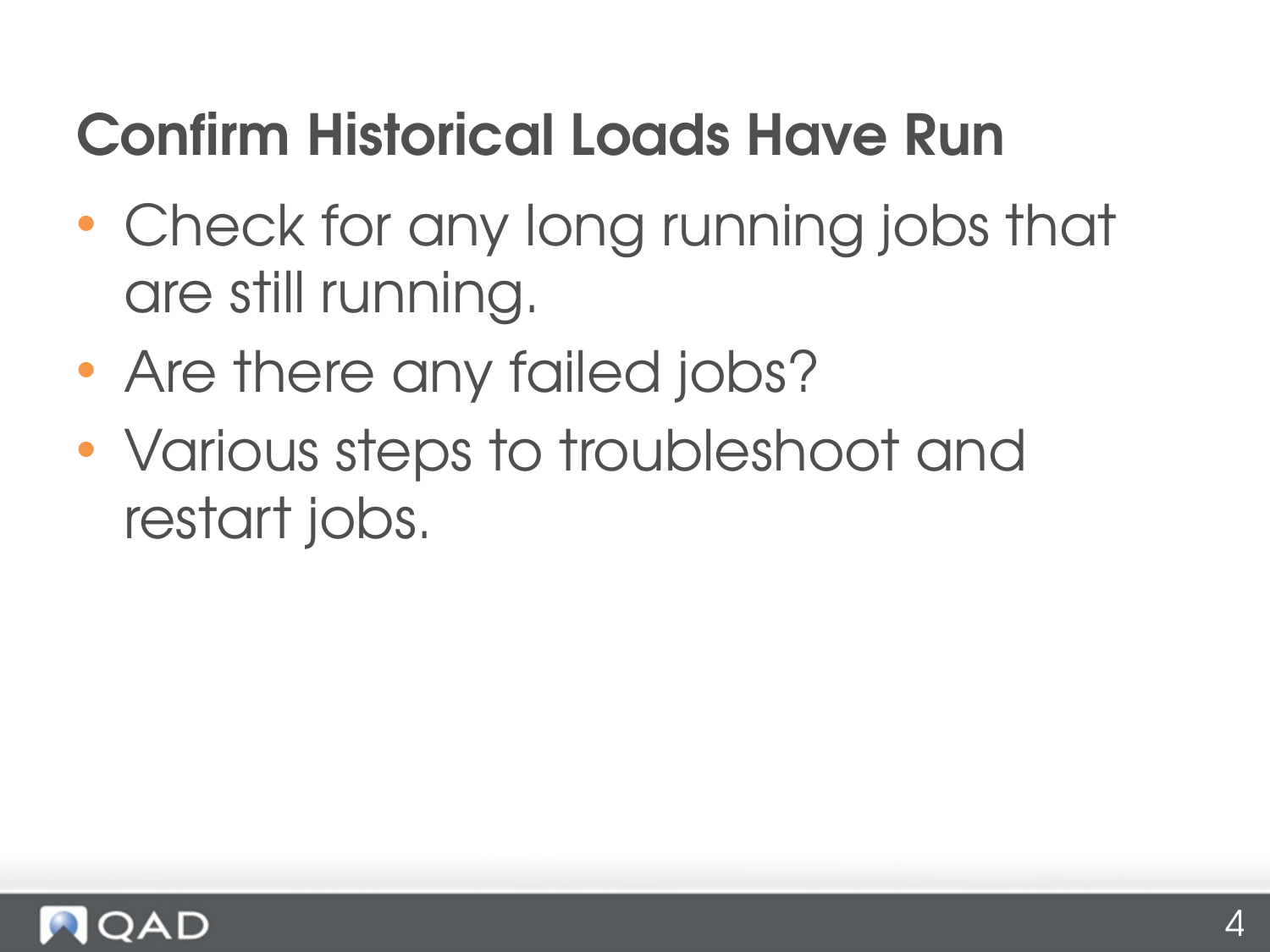

# Confirm Historical Loads Have Run
Check for any long running jobs that are still running.
Are there any failed jobs?
Various steps to troubleshoot and restart jobs.
4